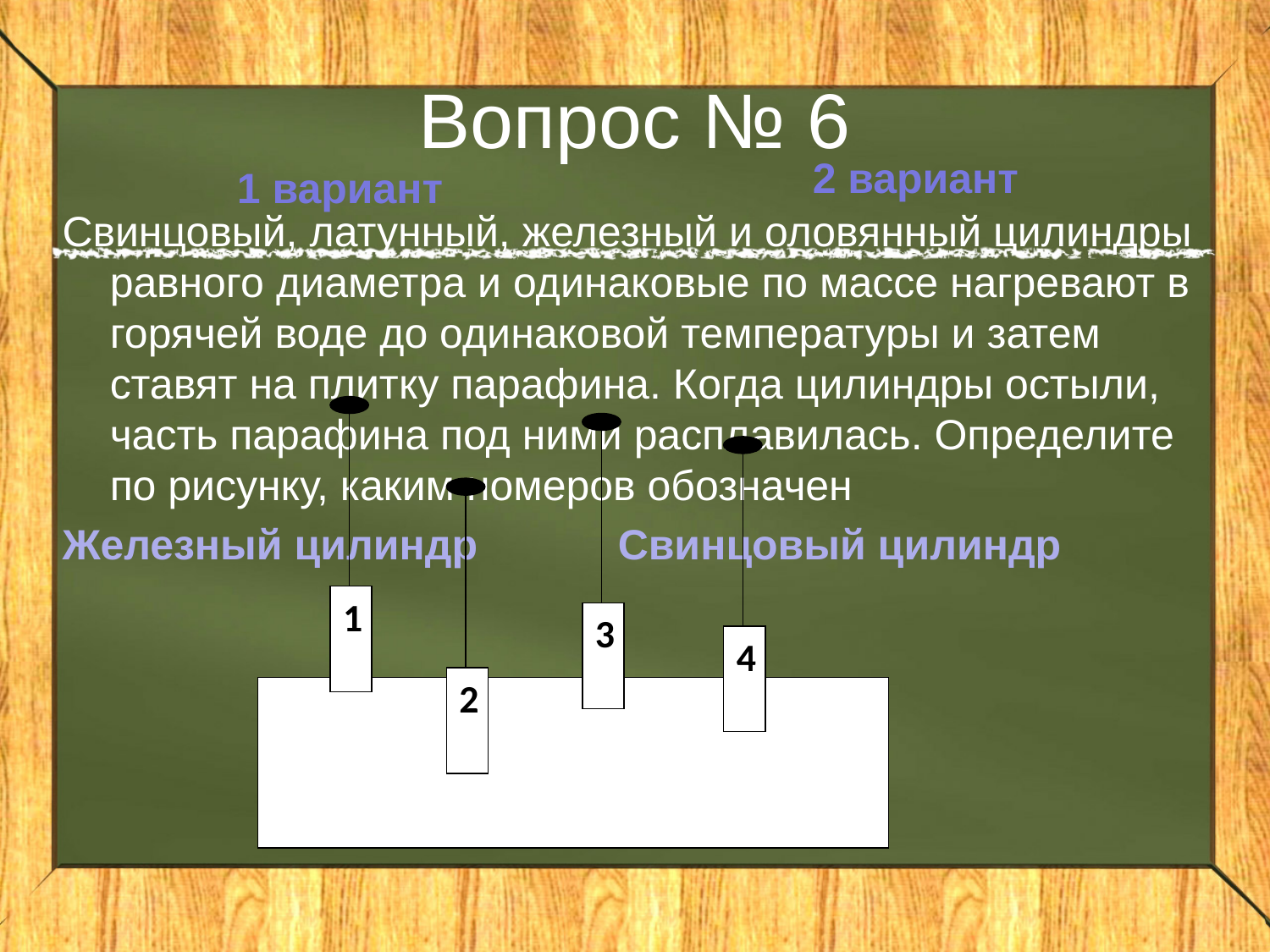

# Вопрос № 6
1 вариант
2 вариант
Свинцовый, латунный, железный и оловянный цилиндры равного диаметра и одинаковые по массе нагревают в горячей воде до одинаковой температуры и затем ставят на плитку парафина. Когда цилиндры остыли, часть парафина под ними расплавилась. Определите по рисунку, каким номеров обозначен
Железный цилиндр		Свинцовый цилиндр

1

3

4

2